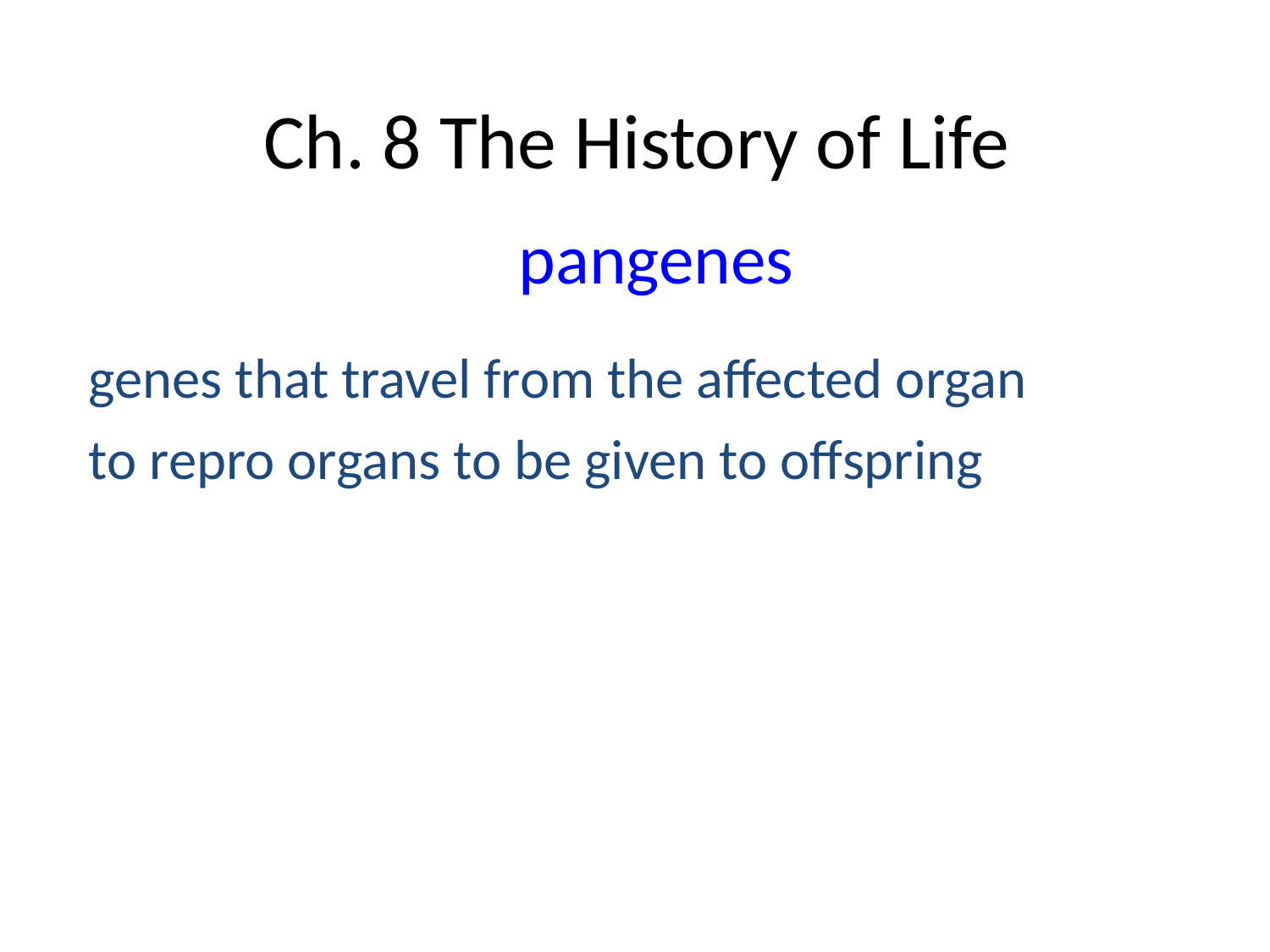

# Ch. 8 The History of Life
pangenes

 genes that travel from the affected organ
 to repro organs to be given to offspring